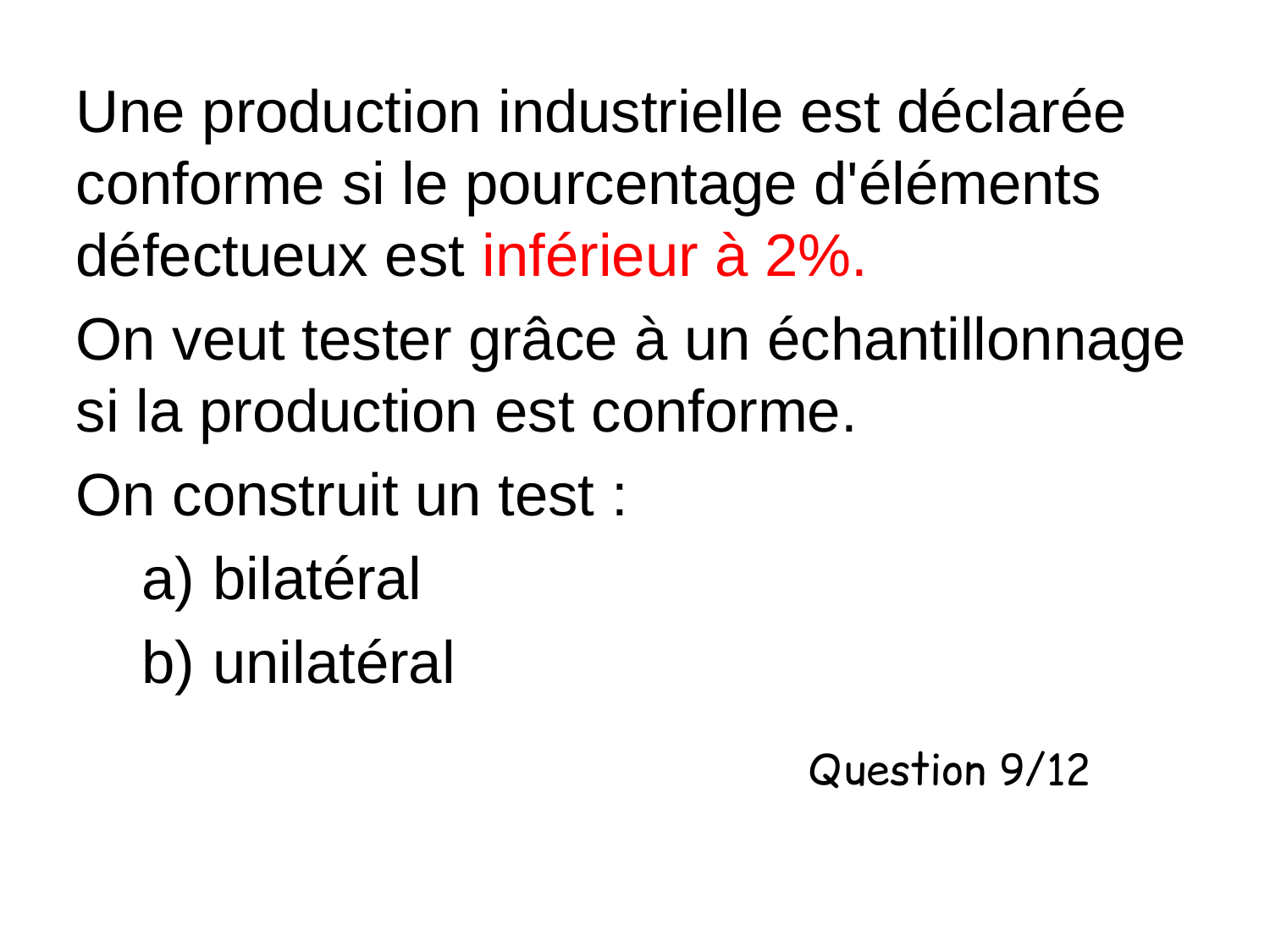

Une production industrielle est déclarée conforme si le pourcentage d'éléments défectueux est inférieur à 2%.
On veut tester grâce à un échantillonnage si la production est conforme.
On construit un test :
bilatéral
unilatéral

Question 9/12